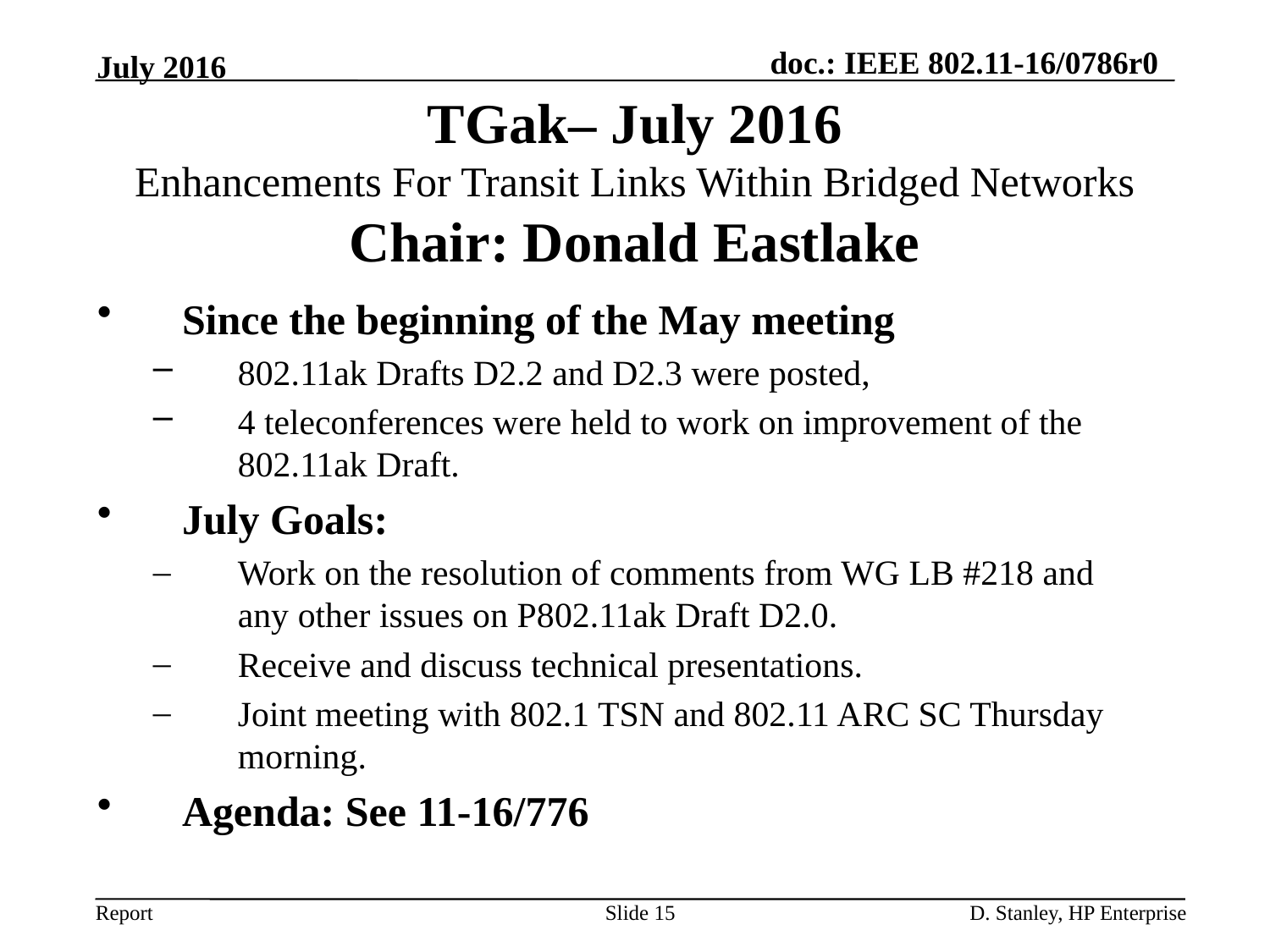

July 2016
# TGak– July 2016 Enhancements For Transit Links Within Bridged Networks Chair: Donald Eastlake
Since the beginning of the May meeting
802.11ak Drafts D2.2 and D2.3 were posted,
4 teleconferences were held to work on improvement of the 802.11ak Draft.
July Goals:
Work on the resolution of comments from WG LB #218 and any other issues on P802.11ak Draft D2.0.
Receive and discuss technical presentations.
Joint meeting with 802.1 TSN and 802.11 ARC SC Thursday morning.
Agenda: See 11-16/776

Slide 15
D. Stanley, HP Enterprise